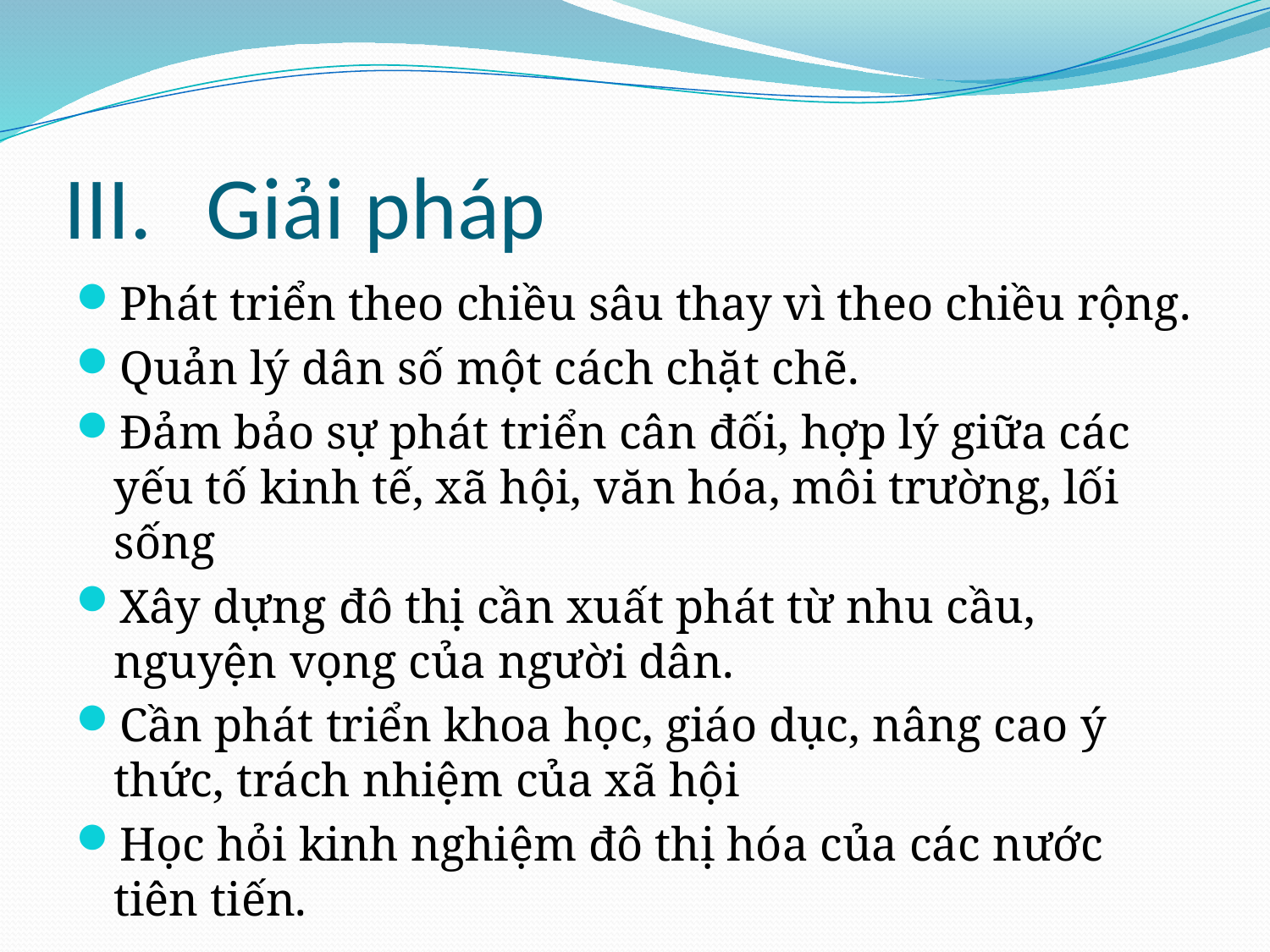

# Giải pháp
Phát triển theo chiều sâu thay vì theo chiều rộng.
Quản lý dân số một cách chặt chẽ.
Đảm bảo sự phát triển cân đối, hợp lý giữa các yếu tố kinh tế, xã hội, văn hóa, môi trường, lối sống
Xây dựng đô thị cần xuất phát từ nhu cầu, nguyện vọng của người dân.
Cần phát triển khoa học, giáo dục, nâng cao ý thức, trách nhiệm của xã hội
Học hỏi kinh nghiệm đô thị hóa của các nước tiên tiến.